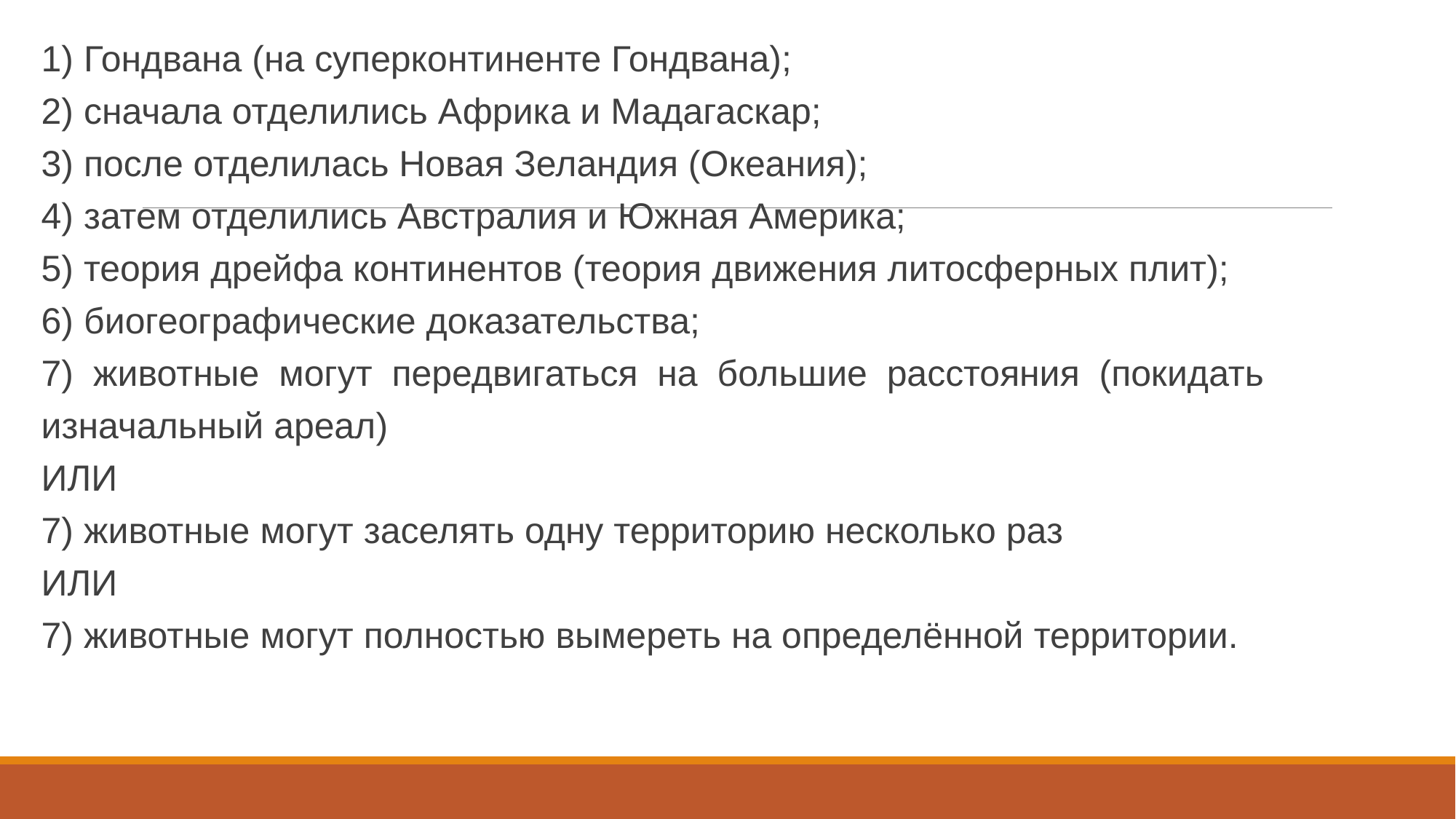

1) Гондвана (на суперконтиненте Гондвана);
2) сначала отделились Африка и Мадагаскар;
3) после отделилась Новая Зеландия (Океания);
4) затем отделились Австралия и Южная Америка;
5) теория дрейфа континентов (теория движения литосферных плит);
6) биогеографические доказательства;
7) животные могут передвигаться на большие расстояния (покидать изначальный ареал)
ИЛИ
7) животные могут заселять одну территорию несколько раз
ИЛИ
7) животные могут полностью вымереть на определённой территории.